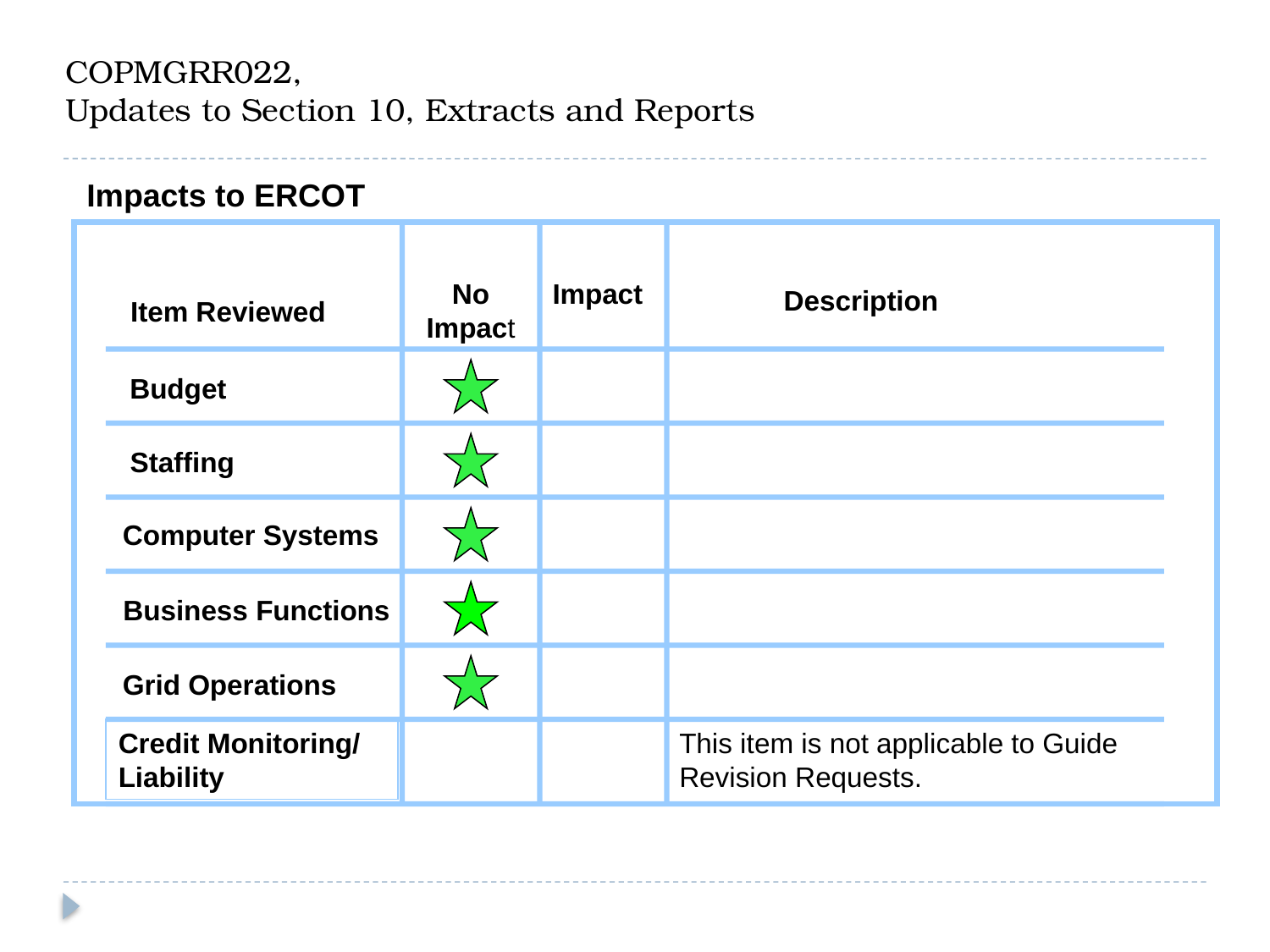

COPMGRR022,
Updates to Section 10, Extracts and Reports
Impacts to ERCOT

No
Impact
Impact
Description
Item Reviewed

Budget

Staffing

Computer Systems

Business Functions

Grid Operations

Credit Monitoring/
Liability
This item is not applicable to Guide Revision Requests.